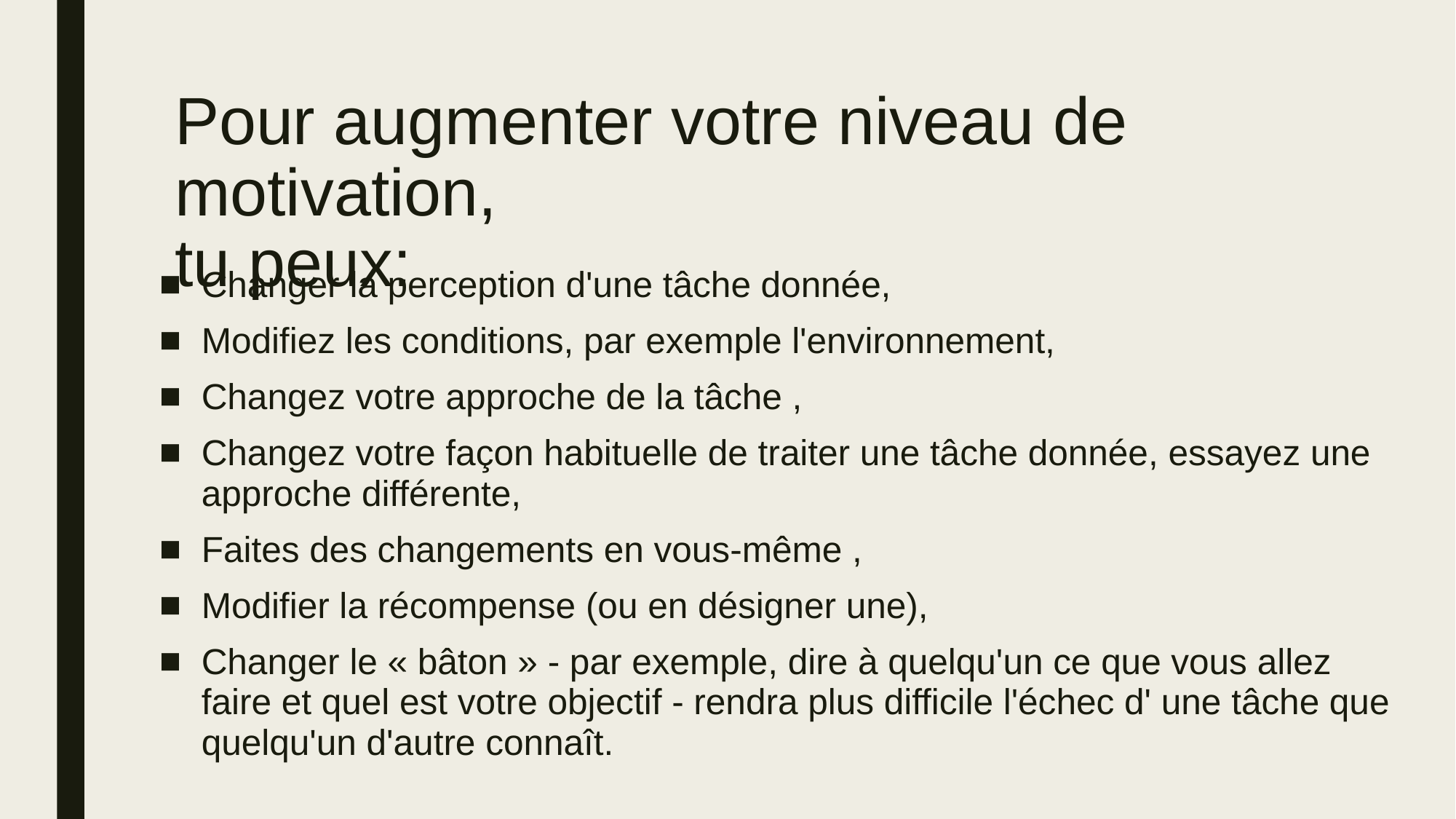

# Pour augmenter votre niveau de motivation, tu peux:
Changer la perception d'une tâche donnée,
Modifiez les conditions, par exemple l'environnement,
Changez votre approche de la tâche ,
Changez votre façon habituelle de traiter une tâche donnée, essayez une approche différente,
Faites des changements en vous-même ,
Modifier la récompense (ou en désigner une),
Changer le « bâton » - par exemple, dire à quelqu'un ce que vous allez faire et quel est votre objectif - rendra plus difficile l'échec d' une tâche que quelqu'un d'autre connaît.